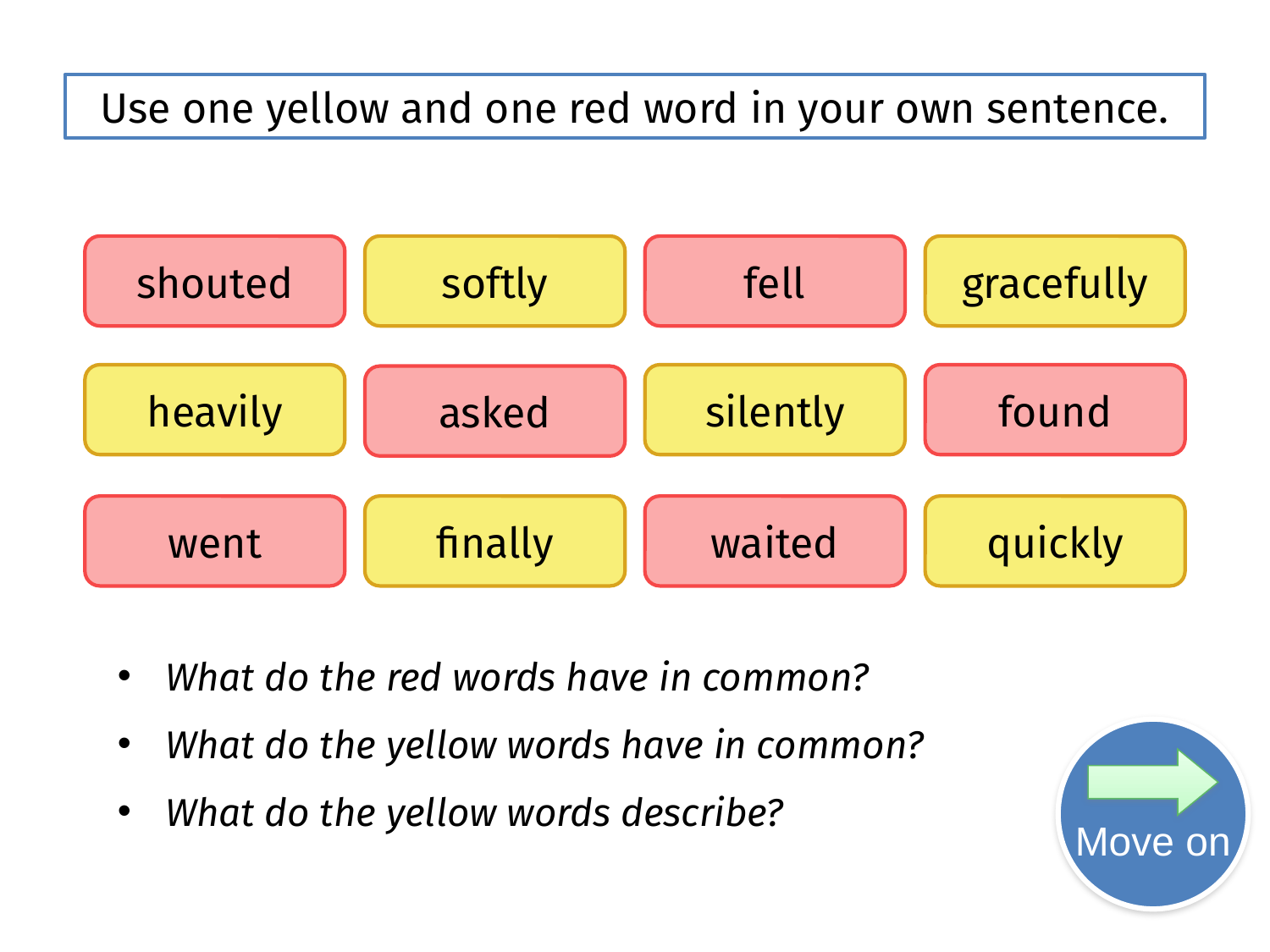

Use one yellow and one red word in your own sentence.
shouted
softly
fell
gracefully
heavily
silently
found
asked
went
finally
waited
quickly
What do the red words have in common?
What do the yellow words have in common?
What do the yellow words describe?

Move on